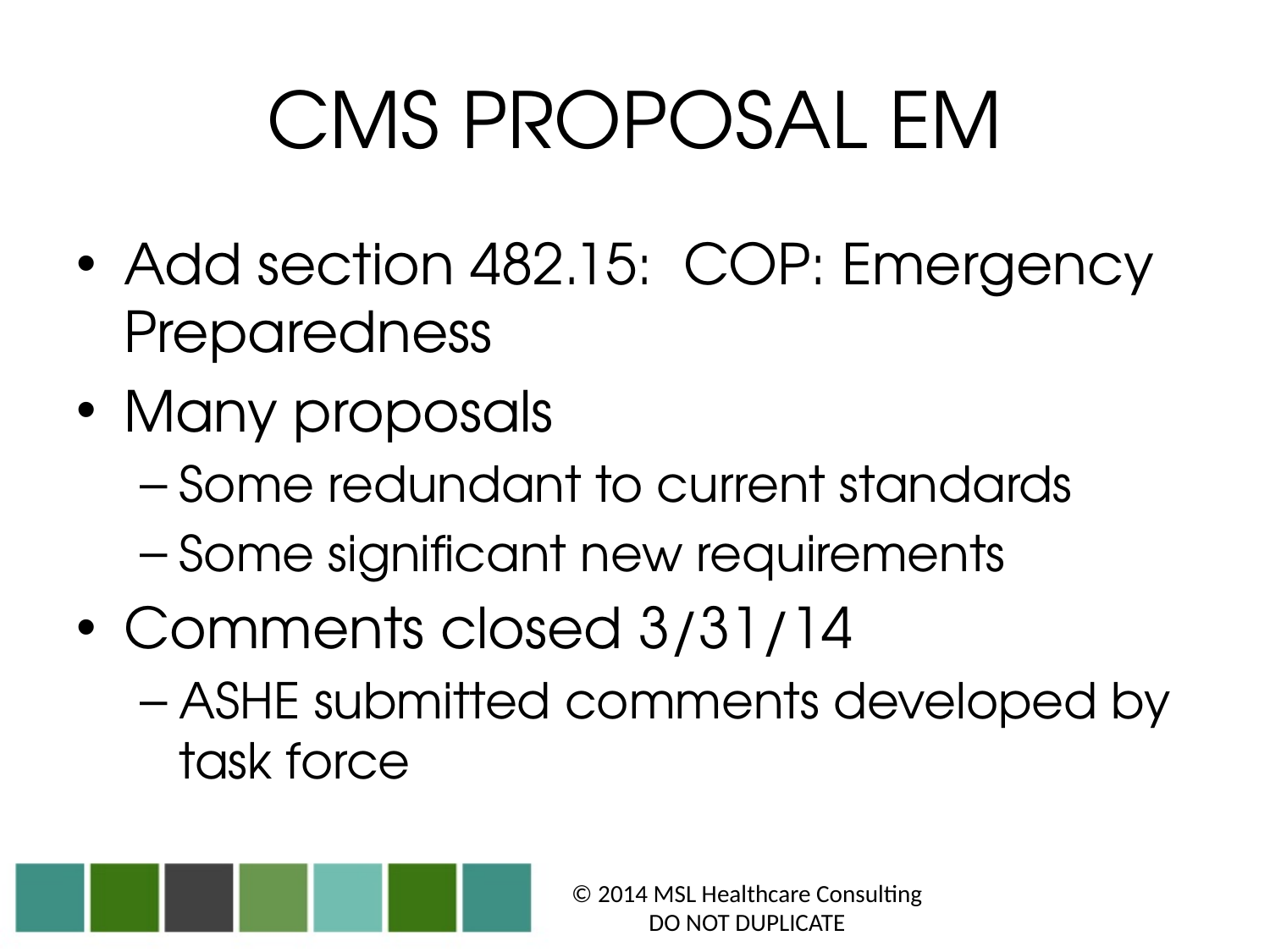

# CMS PROPOSAL EM
Add section 482.15:  COP: Emergency Preparedness
Many proposals
Some redundant to current standards
Some significant new requirements
Comments closed 3/31/14
ASHE submitted comments developed by task force
© 2014 MSL Healthcare Consulting
DO NOT DUPLICATE